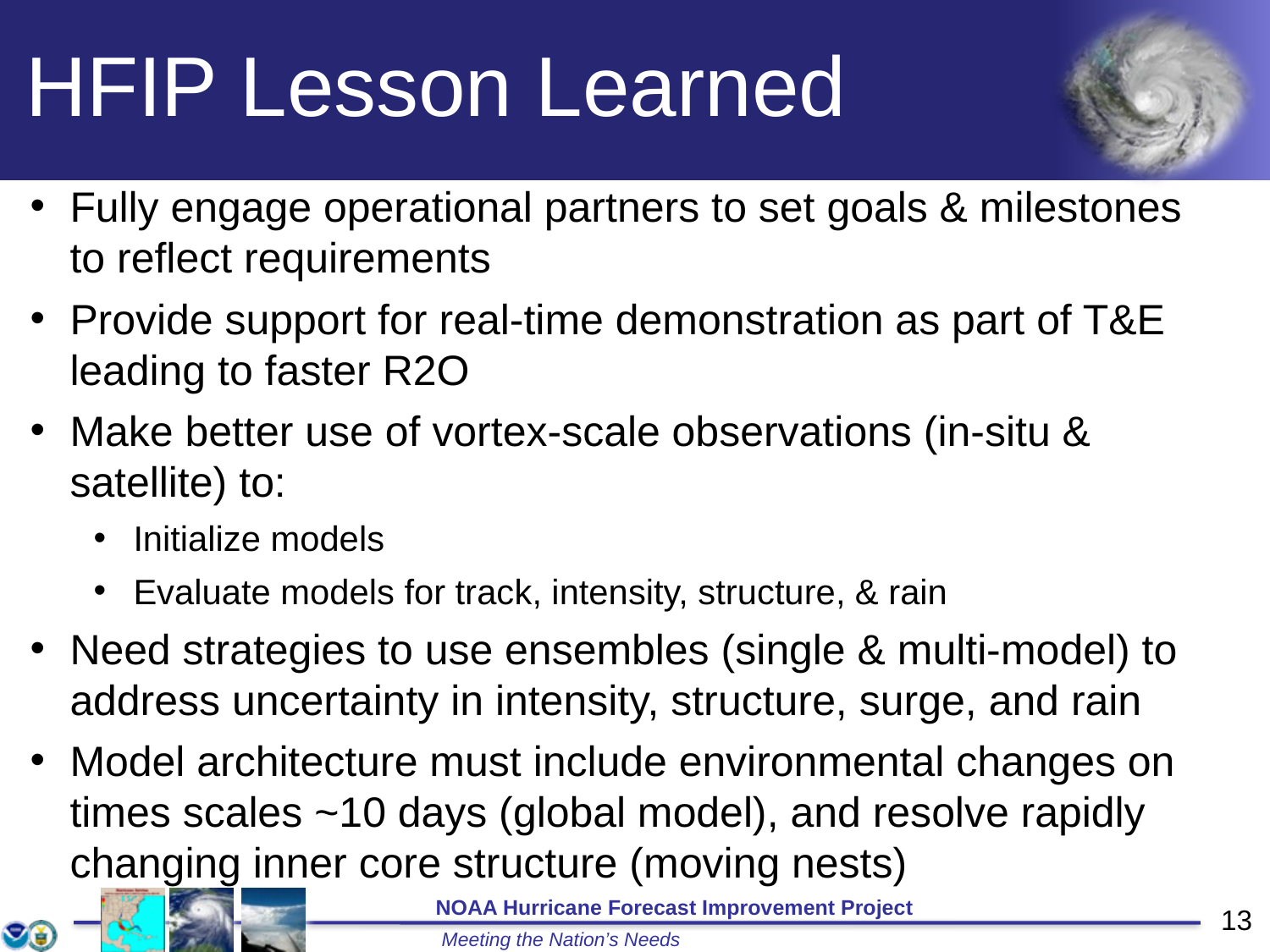

# HFIP Lesson Learned
Fully engage operational partners to set goals & milestones to reflect requirements
Provide support for real-time demonstration as part of T&E leading to faster R2O
Make better use of vortex-scale observations (in-situ & satellite) to:
Initialize models
Evaluate models for track, intensity, structure, & rain
Need strategies to use ensembles (single & multi-model) to address uncertainty in intensity, structure, surge, and rain
Model architecture must include environmental changes on times scales ~10 days (global model), and resolve rapidly changing inner core structure (moving nests)